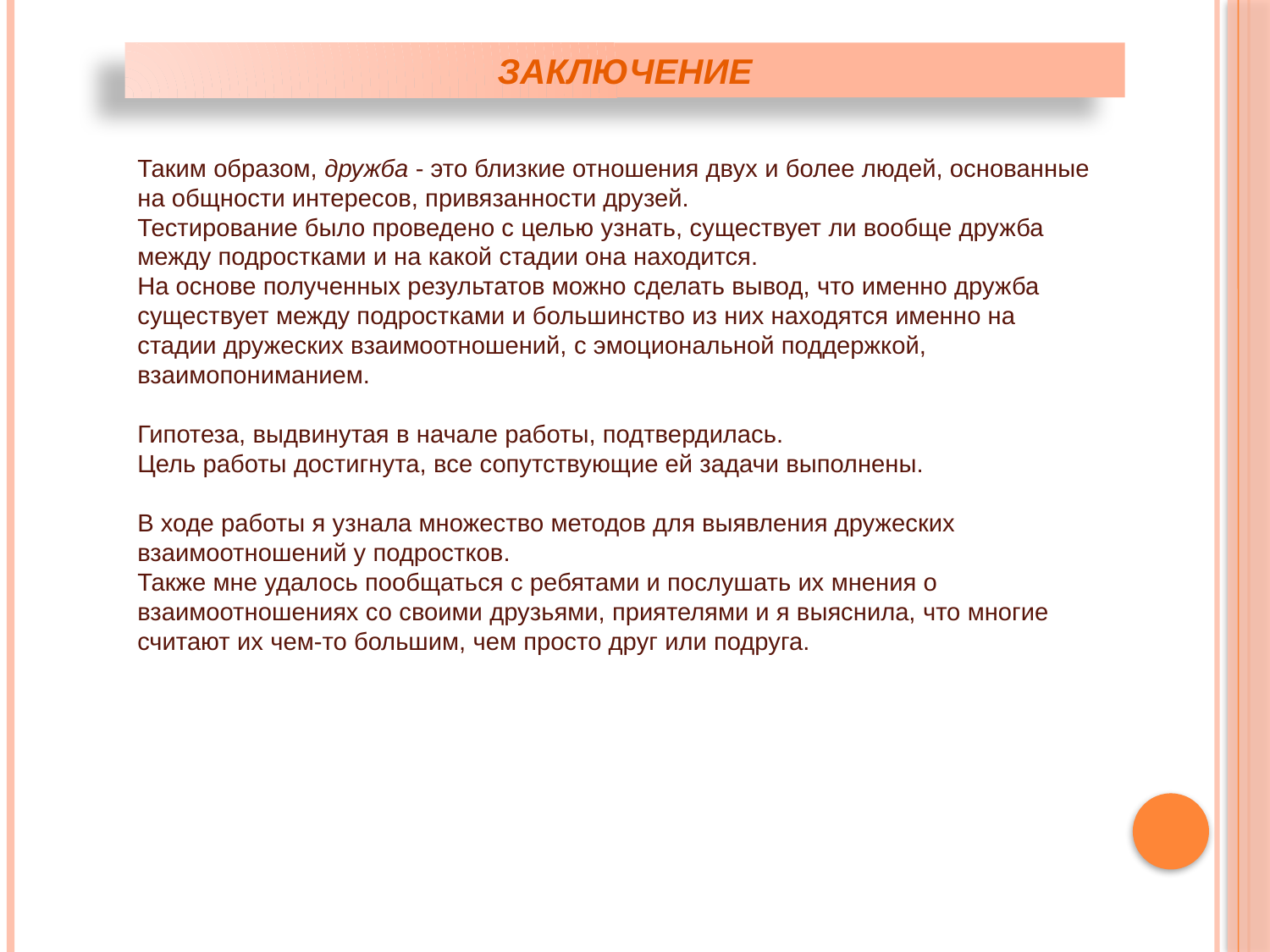

ЗАКЛЮЧЕНИЕ
Таким образом, дружба - это близкие отношения двух и более людей, основанные на общности интересов, привязанности друзей.
Тестирование было проведено с целью узнать, существует ли вообще дружба между подростками и на какой стадии она находится.
На основе полученных результатов можно сделать вывод, что именно дружба существует между подростками и большинство из них находятся именно на стадии дружеских взаимоотношений, с эмоциональной поддержкой, взаимопониманием.

Гипотеза, выдвинутая в начале работы, подтвердилась.
Цель работы достигнута, все сопутствующие ей задачи выполнены.

В ходе работы я узнала множество методов для выявления дружеских взаимоотношений у подростков.
Также мне удалось пообщаться с ребятами и послушать их мнения о взаимоотношениях со своими друзьями, приятелями и я выяснила, что многие считают их чем-то большим, чем просто друг или подруга.